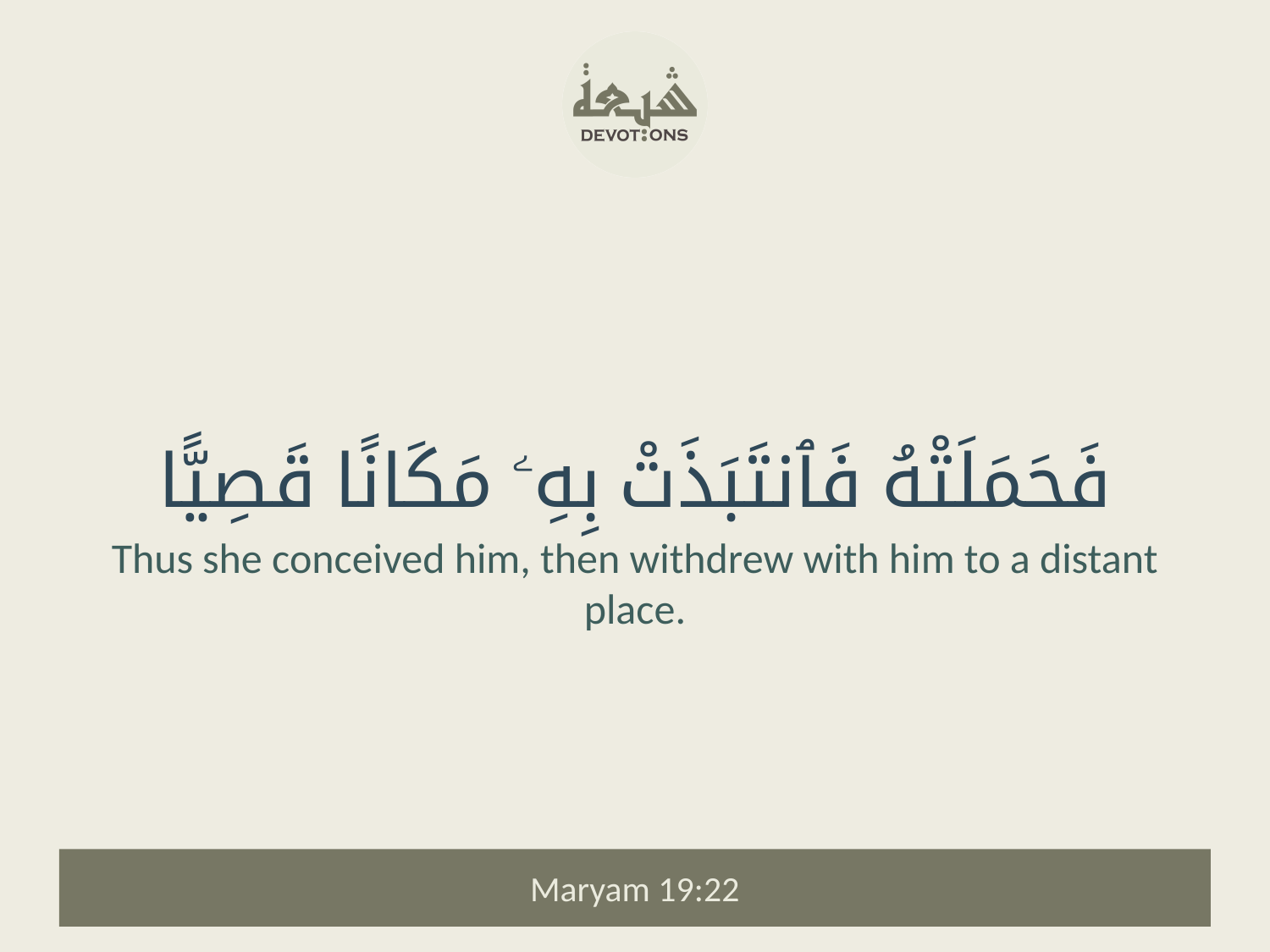

فَحَمَلَتْهُ فَٱنتَبَذَتْ بِهِۦ مَكَانًا قَصِيًّا
Thus she conceived him, then withdrew with him to a distant place.
Maryam 19:22